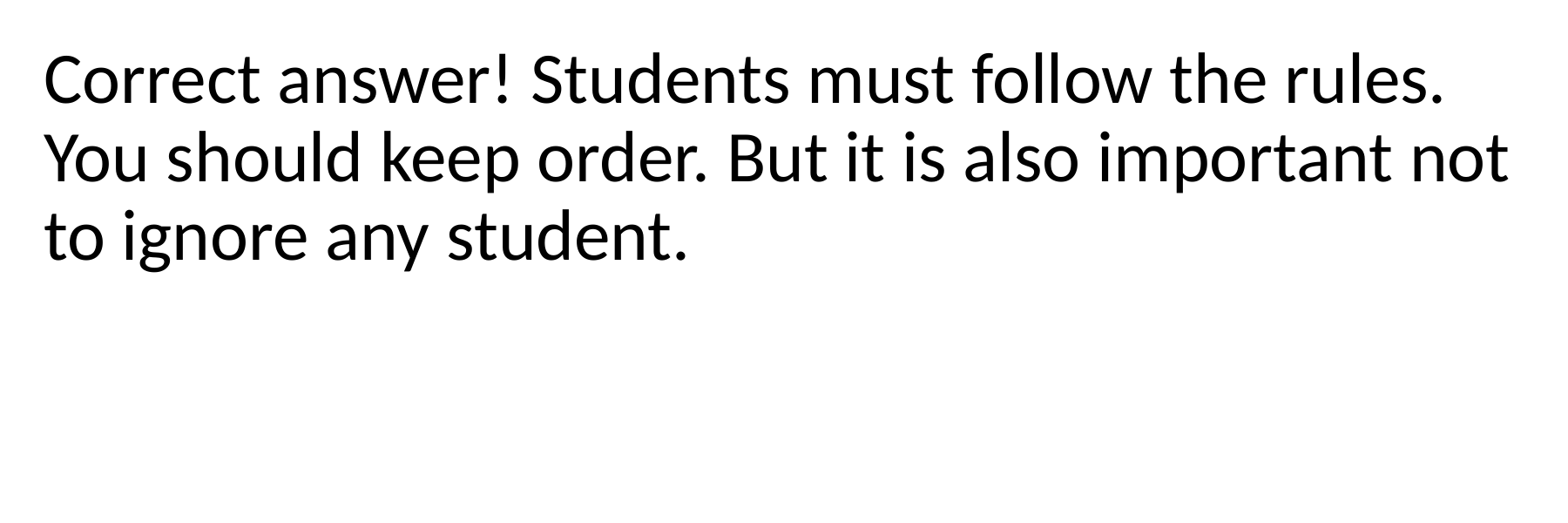

Correct answer! Students must follow the rules. You should keep order. But it is also important not to ignore any student.